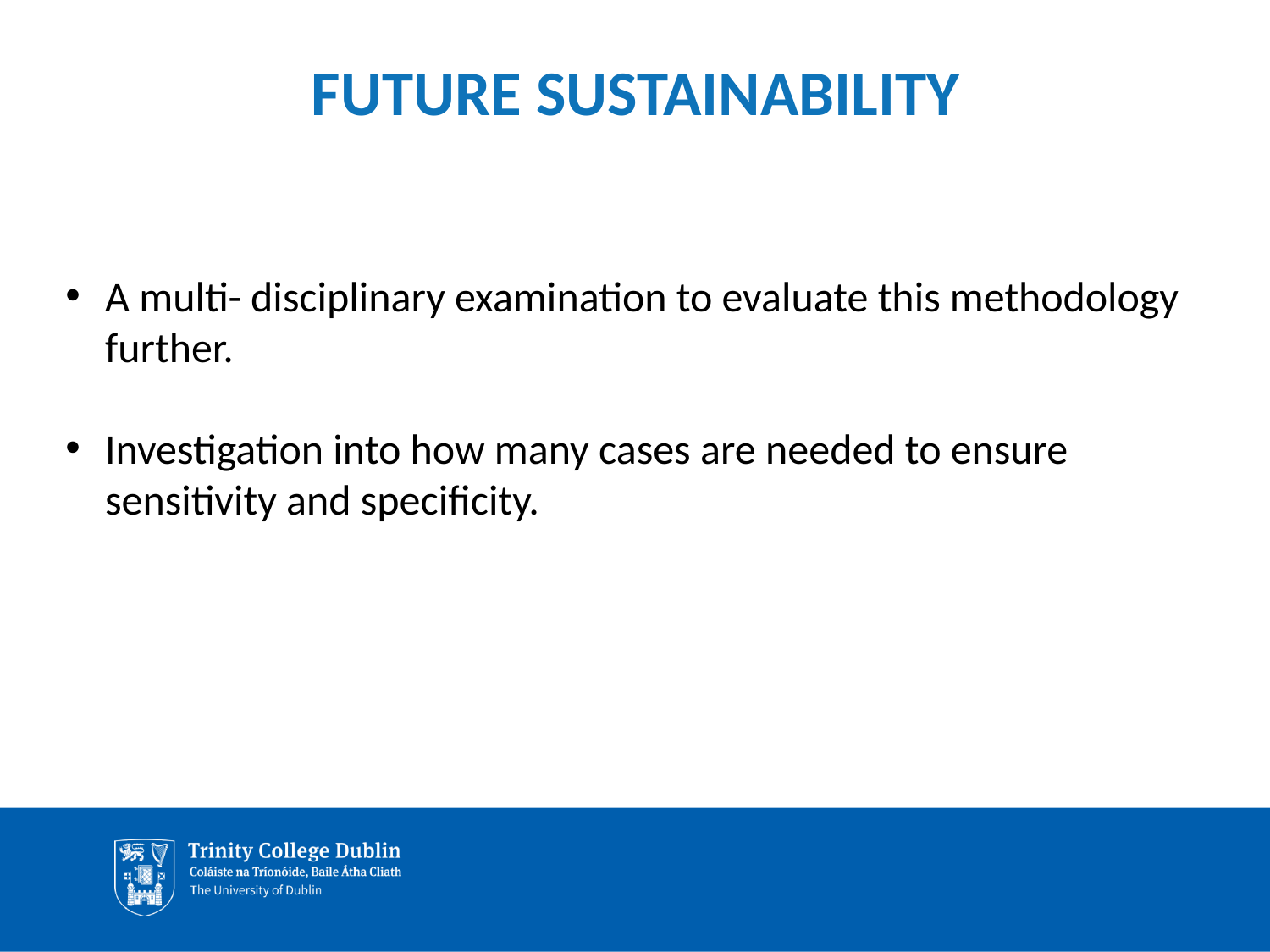

# FUTURE SUSTAINABILITY

A multi- disciplinary examination to evaluate this methodology further.

Investigation into how many cases are needed to ensure sensitivity and specificity.